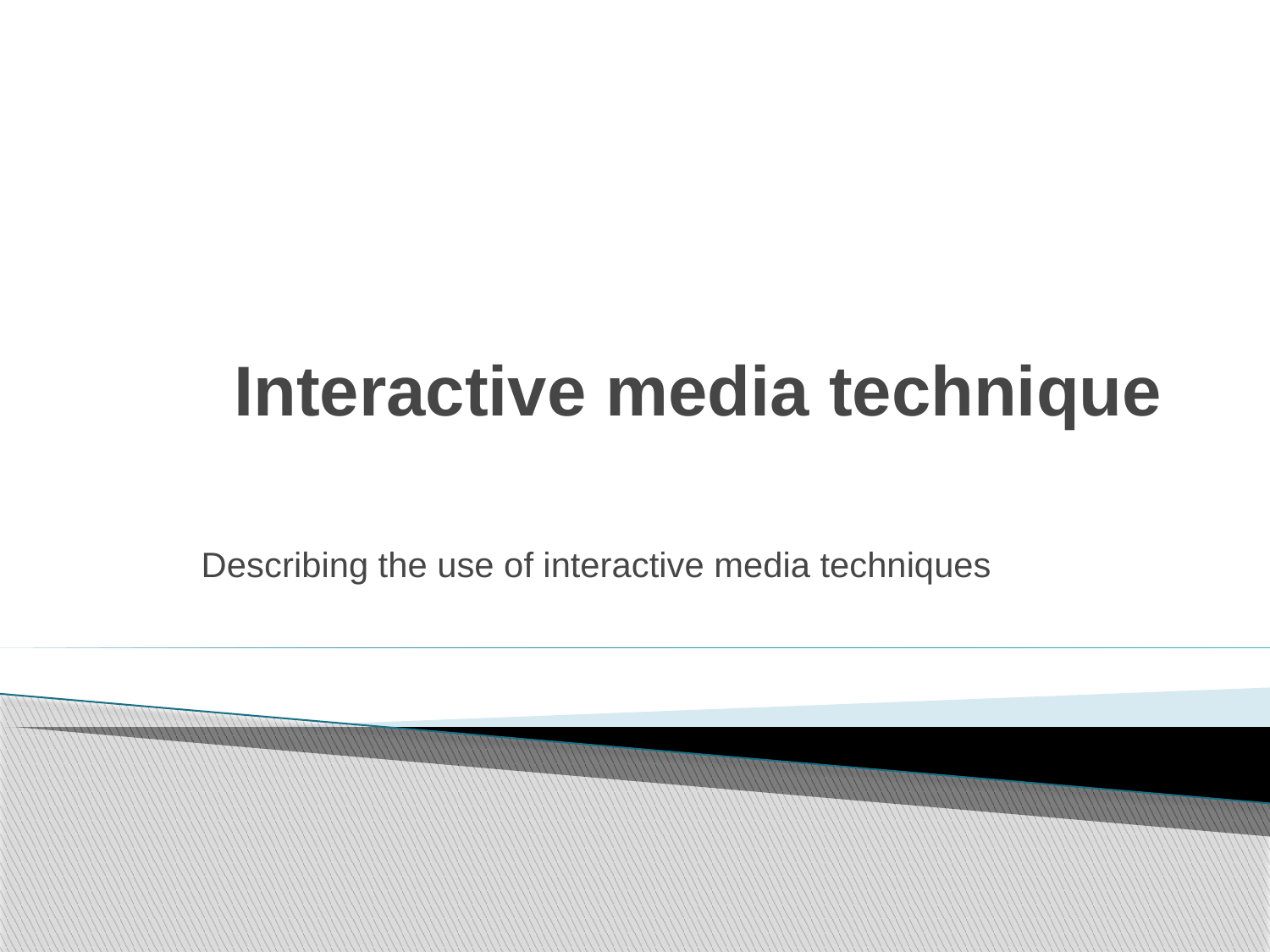

# Interactive media technique
Describing the use of interactive media techniques